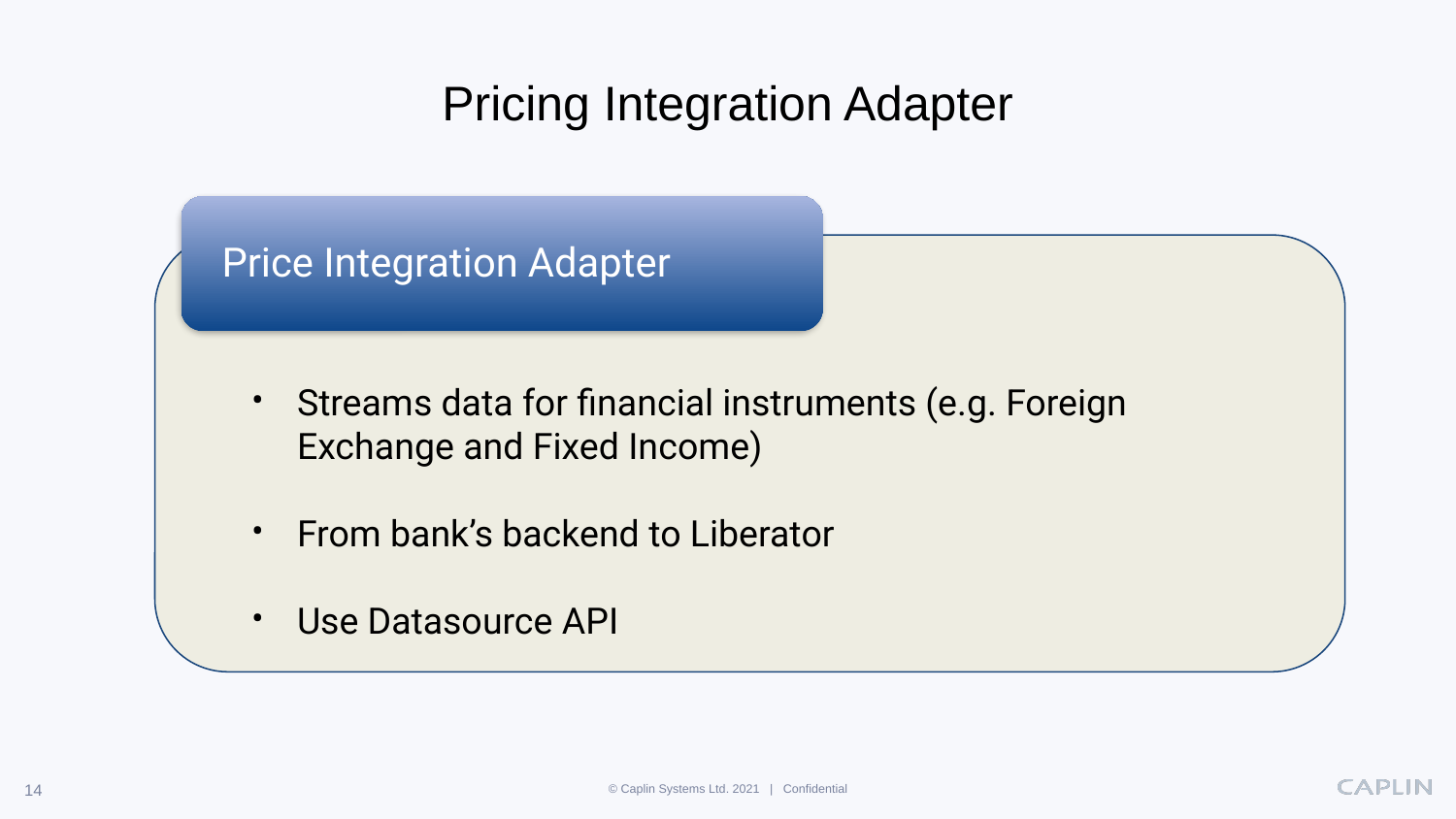

# Pricing Integration Adapter
Price Integration Adapter
Streams data for financial instruments (e.g. Foreign Exchange and Fixed Income)

From bank’s backend to Liberator

Use Datasource API